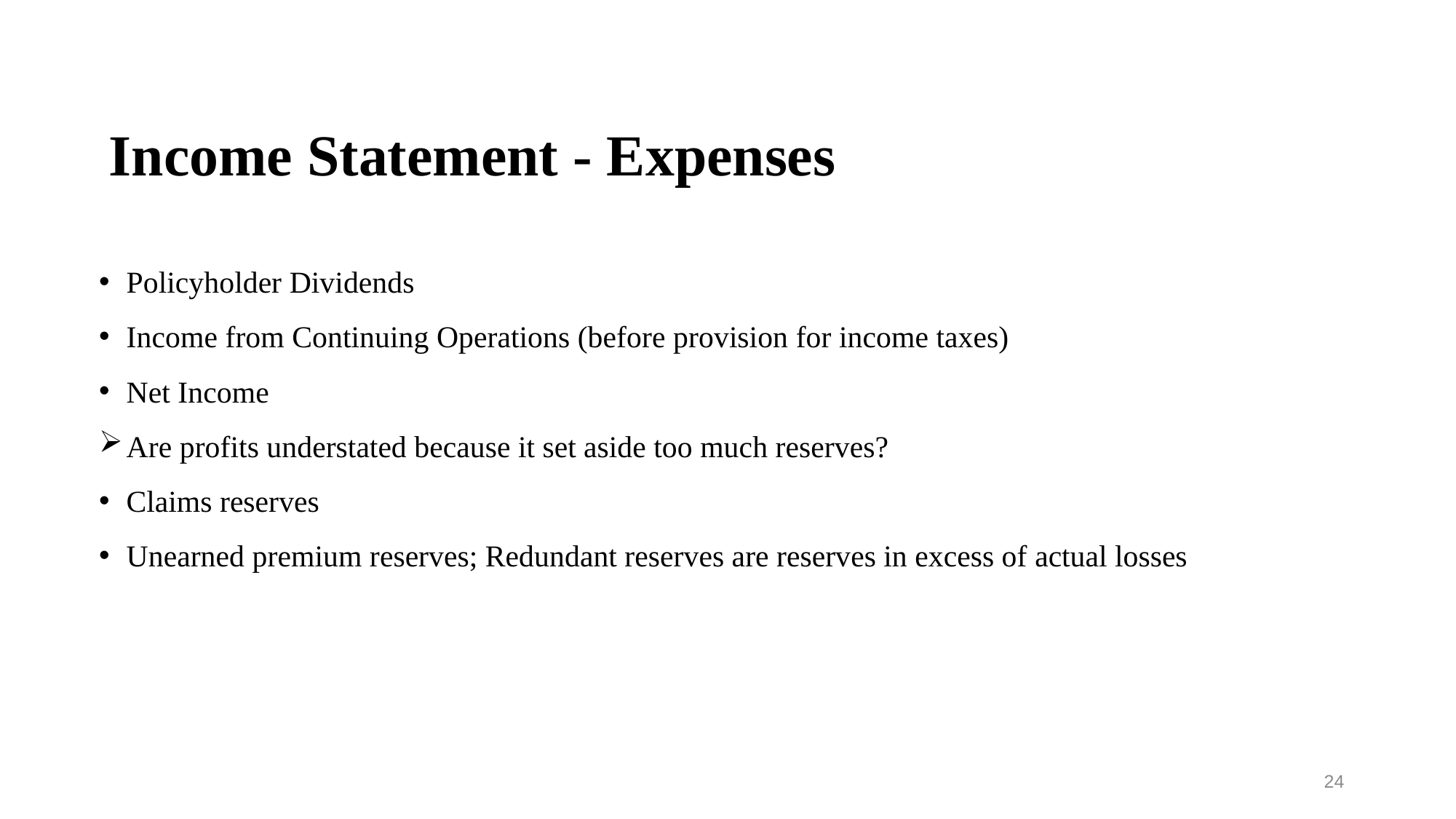

# Income Statement - Expenses
Policyholder Dividends
Income from Continuing Operations (before provision for income taxes)
Net Income
Are profits understated because it set aside too much reserves?
Claims reserves
Unearned premium reserves; Redundant reserves are reserves in excess of actual losses

24